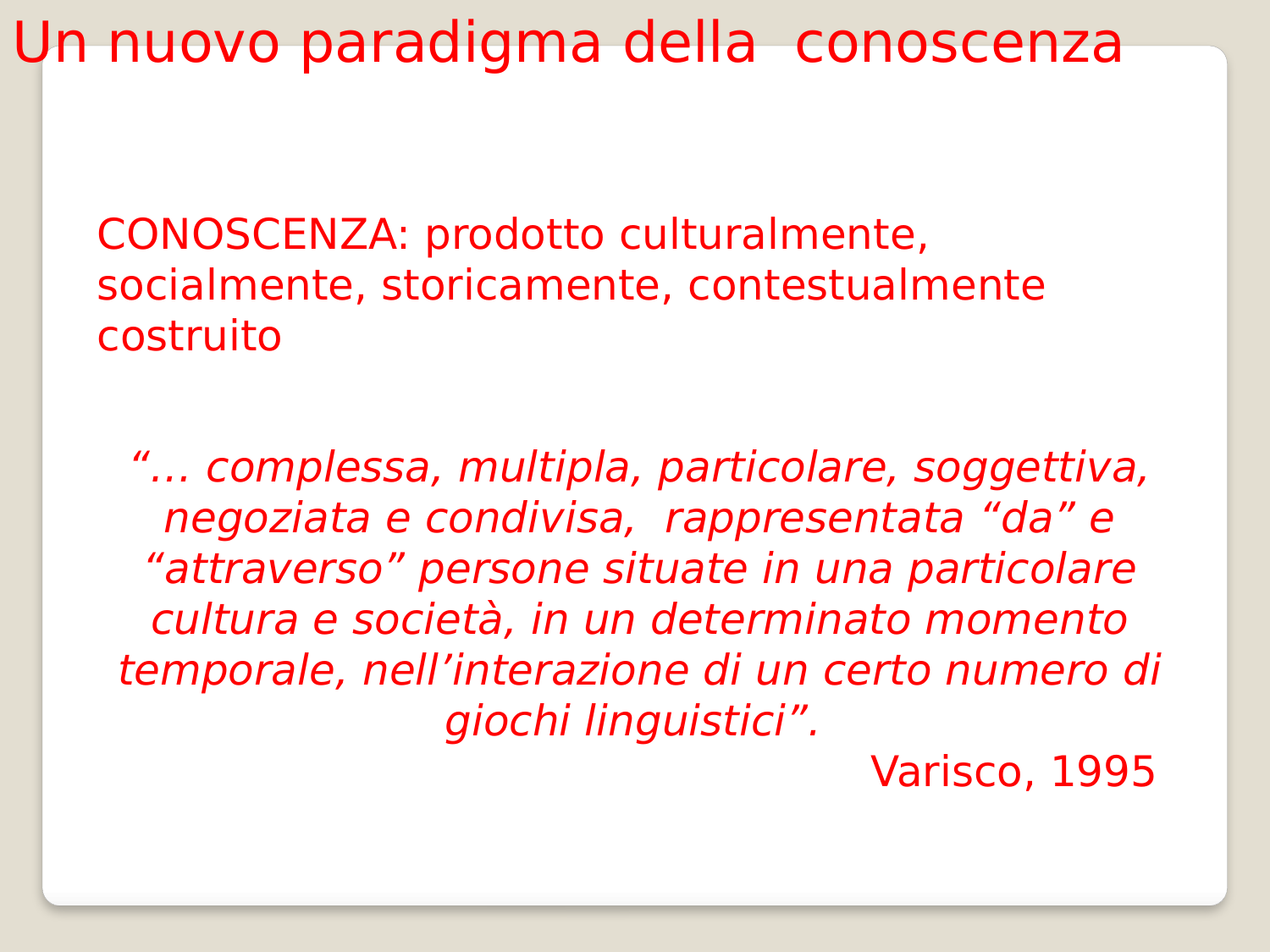

Un nuovo paradigma della  conoscenza
CONOSCENZA: prodotto culturalmente, socialmente, storicamente, contestualmente costruito
“… complessa, multipla, particolare, soggettiva, negoziata e condivisa,  rappresentata “da” e “attraverso” persone situate in una particolare cultura e società, in un determinato momento temporale, nell’interazione di un certo numero di giochi linguistici”.
						Varisco, 1995